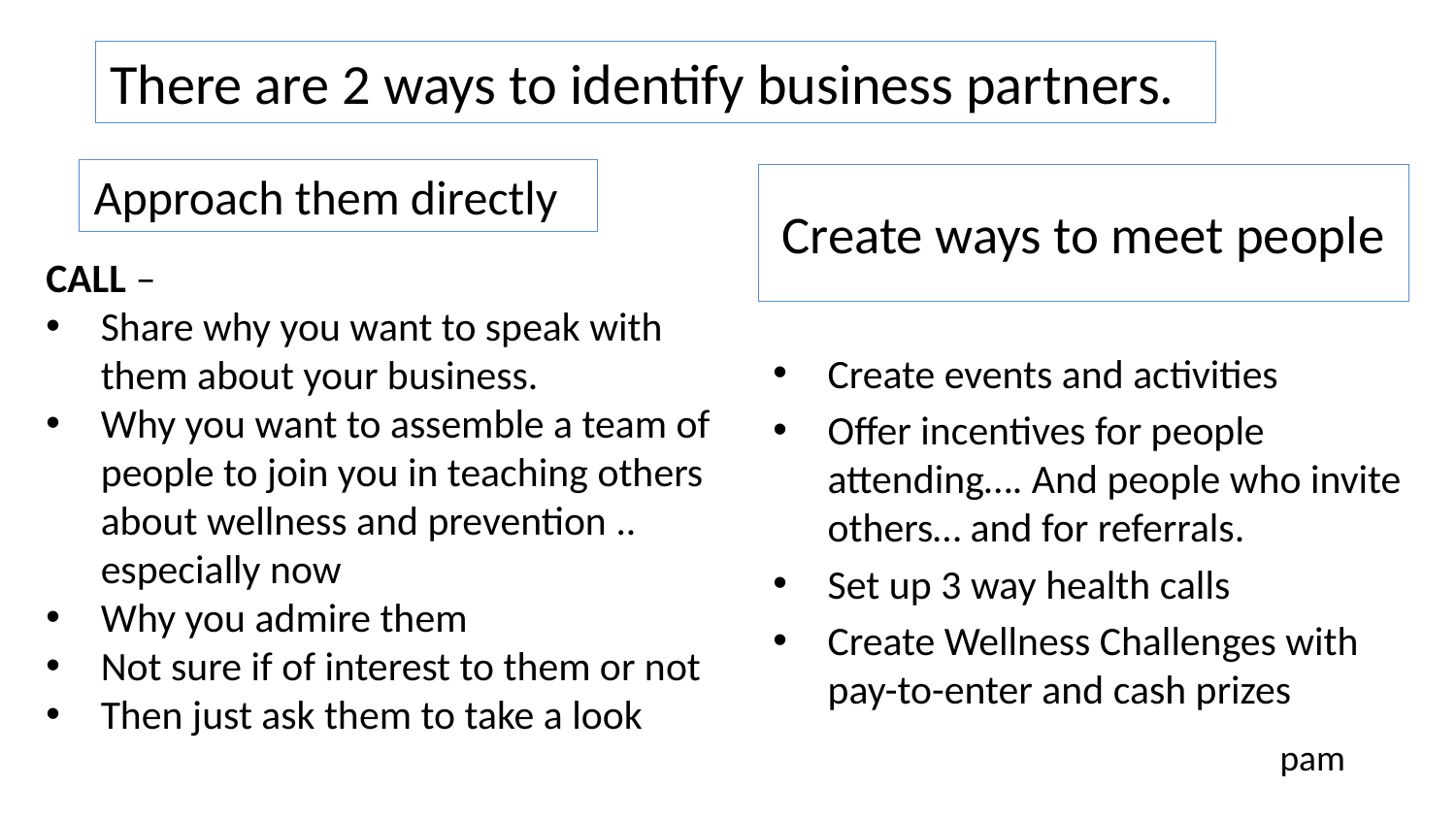

There are 2 ways to identify business partners.
Approach them directly
# Create ways to meet people
CALL –
Share why you want to speak with them about your business.
Why you want to assemble a team of people to join you in teaching others about wellness and prevention .. especially now
Why you admire them
Not sure if of interest to them or not
Then just ask them to take a look
Create events and activities
Offer incentives for people attending…. And people who invite others… and for referrals.
Set up 3 way health calls
Create Wellness Challenges with pay-to-enter and cash prizes

pam